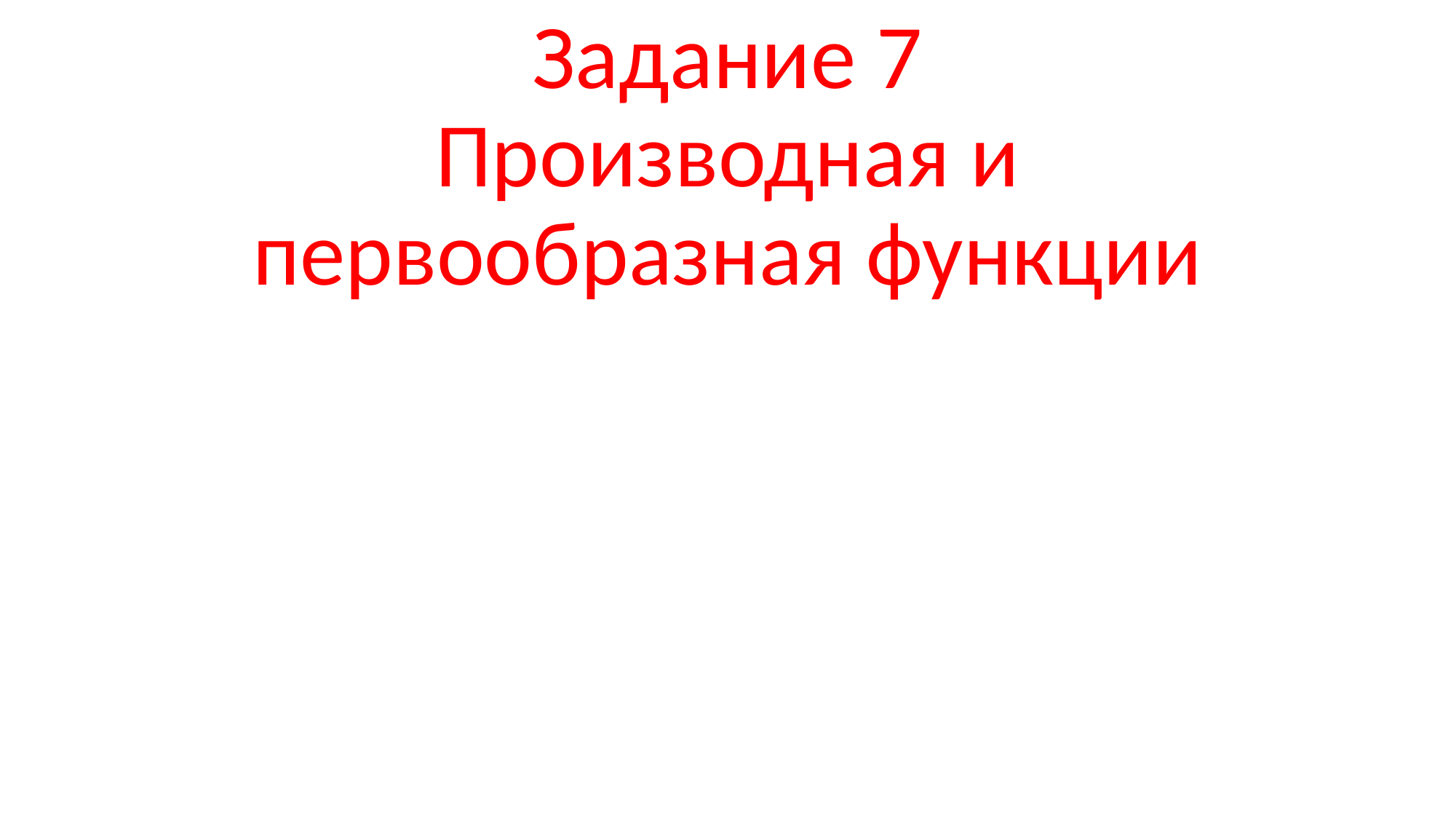

# Задание 7 Производная и первообразная функции